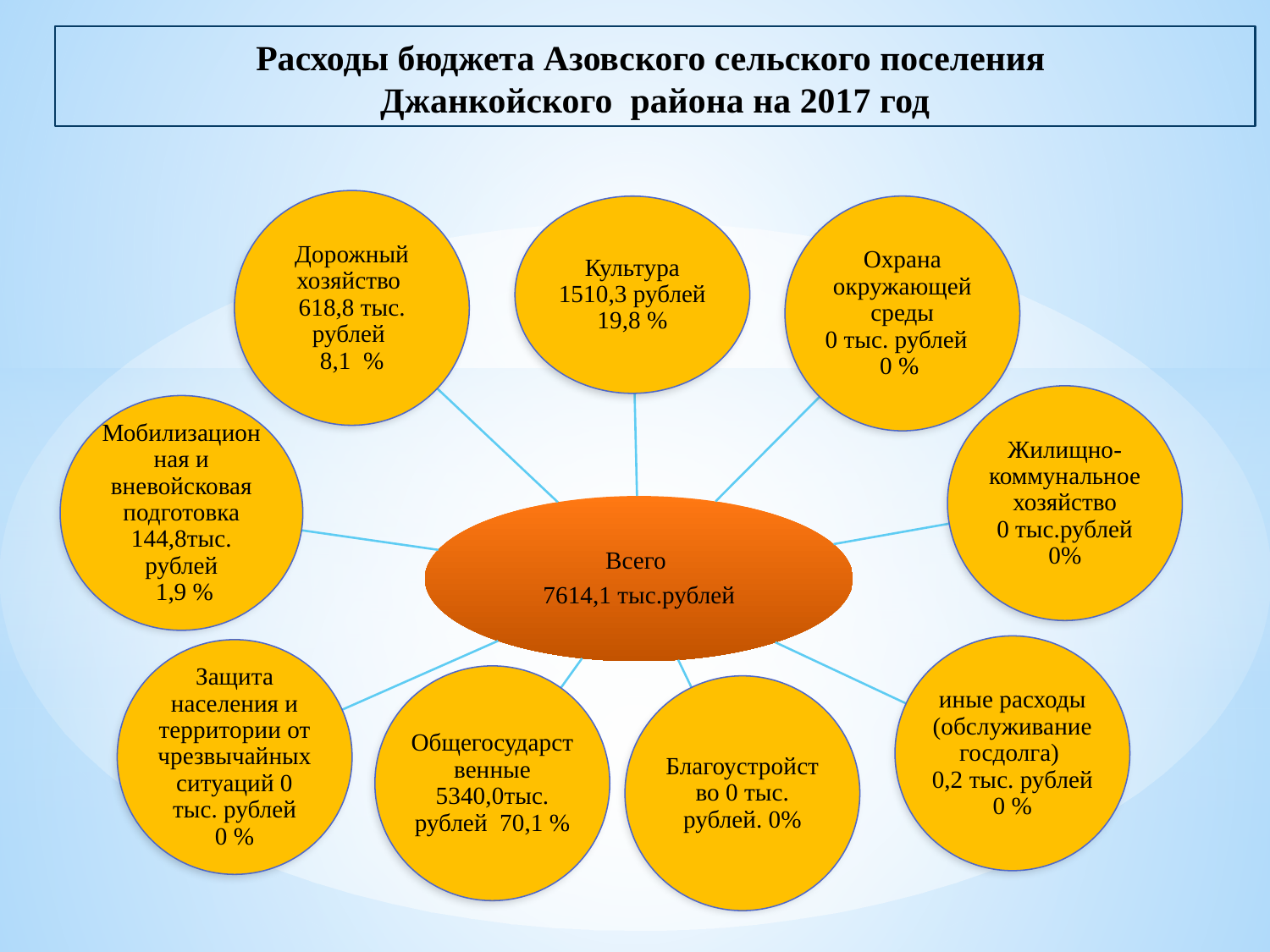

# Расходы бюджета Азовского сельского поселения Джанкойского  района на 2017 год
Всего
7614,1 тыс.рублей

Дорожный хозяйство
618,8 тыс. рублей
8,1  %

Мобилизационная и вневойсковая подготовка 144,8тыс. рублей
 1,9 %

Охрана окружающей среды
0 тыс. рублей   0 %

Жилищно-коммунальное хозяйство
0 тыс.рублей
0%

иные расходы (обслуживание госдолга)
0,2 тыс. рублей
0 %

Благоустройство 0 тыс. рублей. 0%

Общегосударственные 5340,0тыс. рублей  70,1 %

Защита населения и территории от чрезвычайных ситуаций 0 тыс. рублей
0 %

Культура 1510,3 рублей
19,8 %